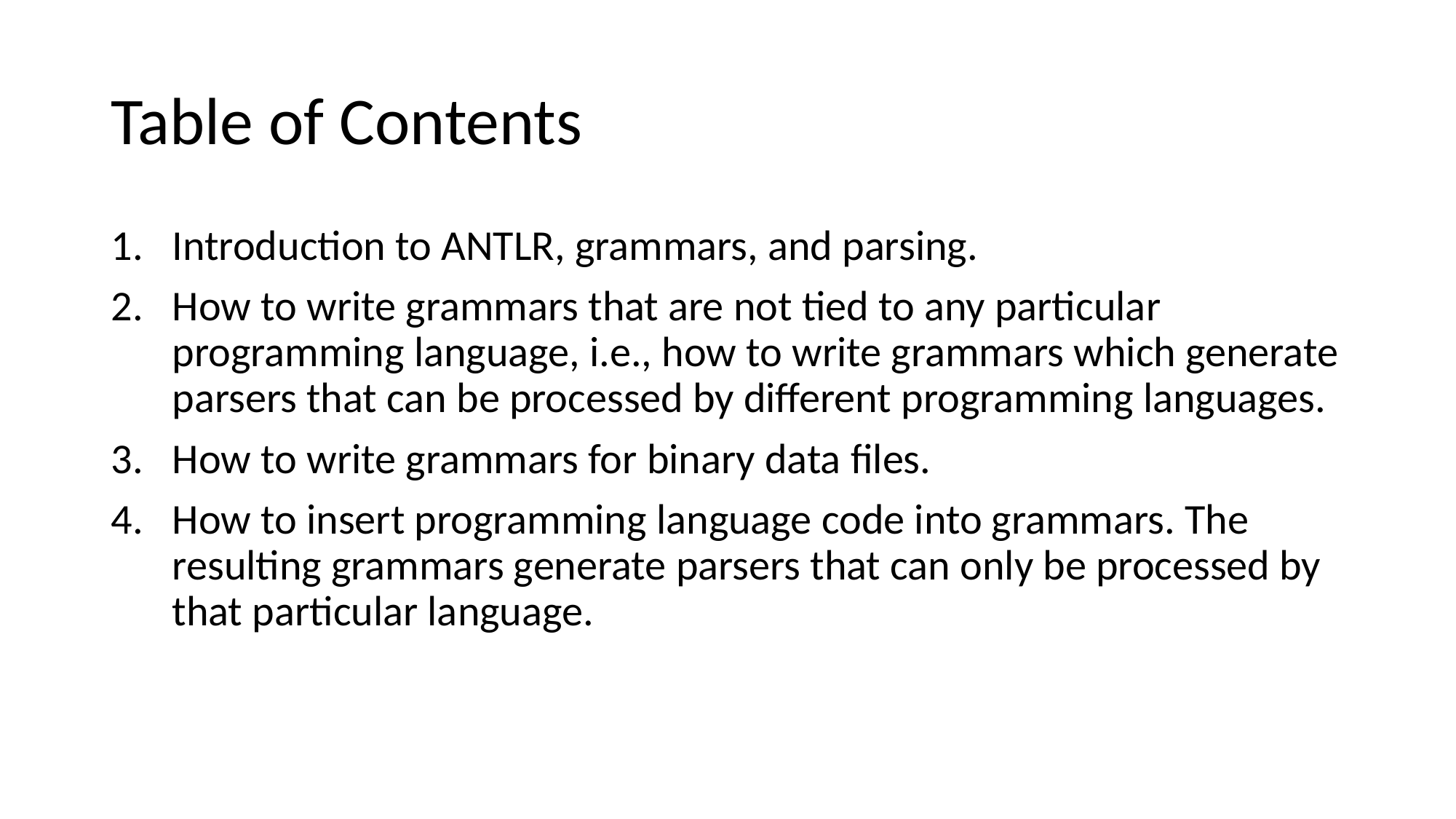

# Table of Contents
Introduction to ANTLR, grammars, and parsing.
How to write grammars that are not tied to any particular programming language, i.e., how to write grammars which generate parsers that can be processed by different programming languages.
How to write grammars for binary data files.
How to insert programming language code into grammars. The resulting grammars generate parsers that can only be processed by that particular language.